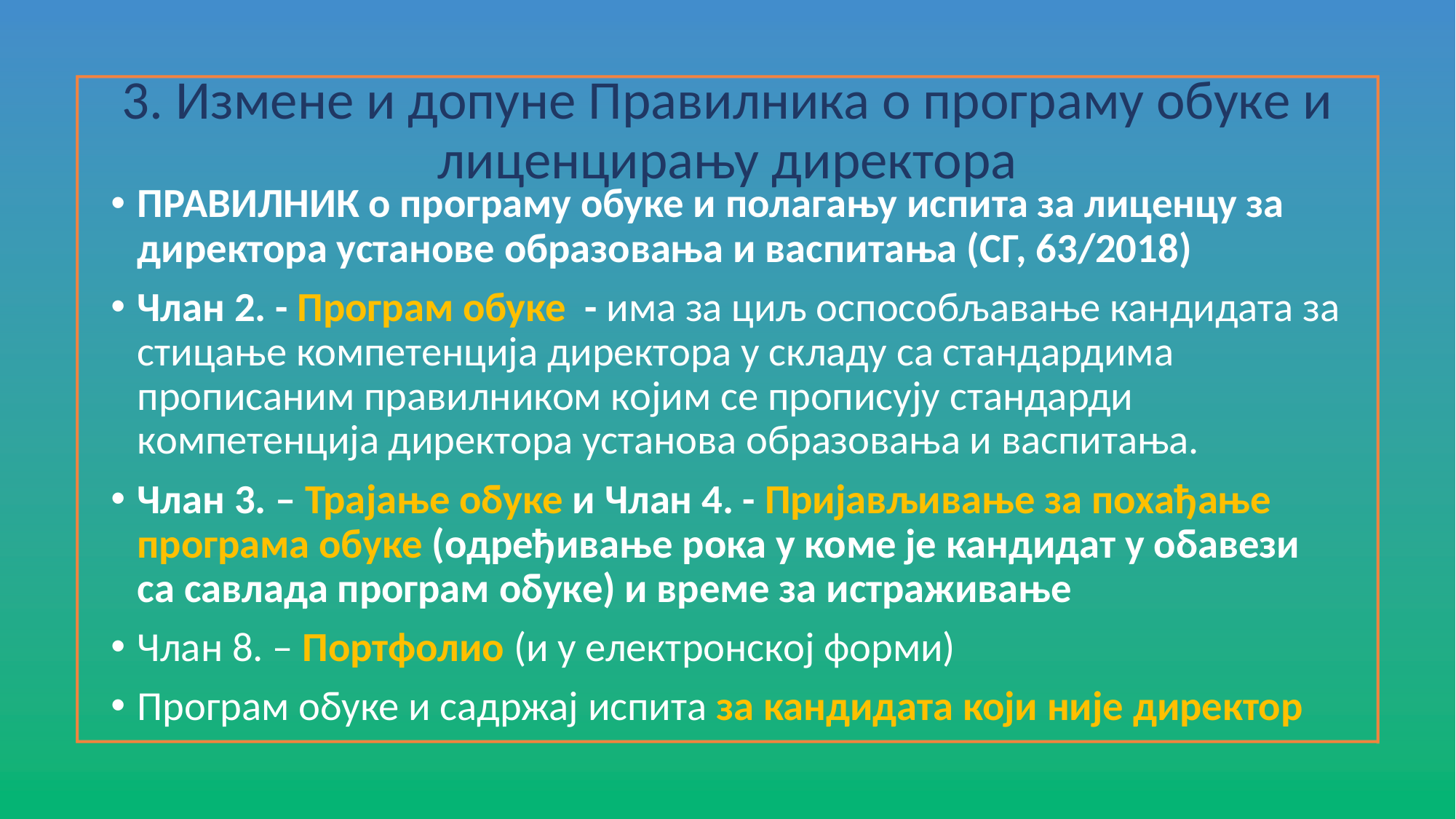

# 3. Измене и допуне Правилника о програму обуке и лиценцирању директора
ПРАВИЛНИК о програму обуке и полагању испита за лиценцу за  директора установe образовања и васпитања (СГ, 63/2018)
Члан 2. - Програм обуке  - има за циљ оспособљавање кандидата за стицање компетенција директора у складу са стандардима прописаним правилником којим се прописују стандарди компетенција директора установа образовања и васпитања.
Члан 3. – Трајање обуке и Члан 4. - Пријављивање за похађање програма обуке (одређивање рока у коме је кандидат у обавези са савлада програм обуке) и време за истраживање
Члан 8. – Портфолио (и у електронској форми)
Програм обуке и садржај испита за кандидата који није директор